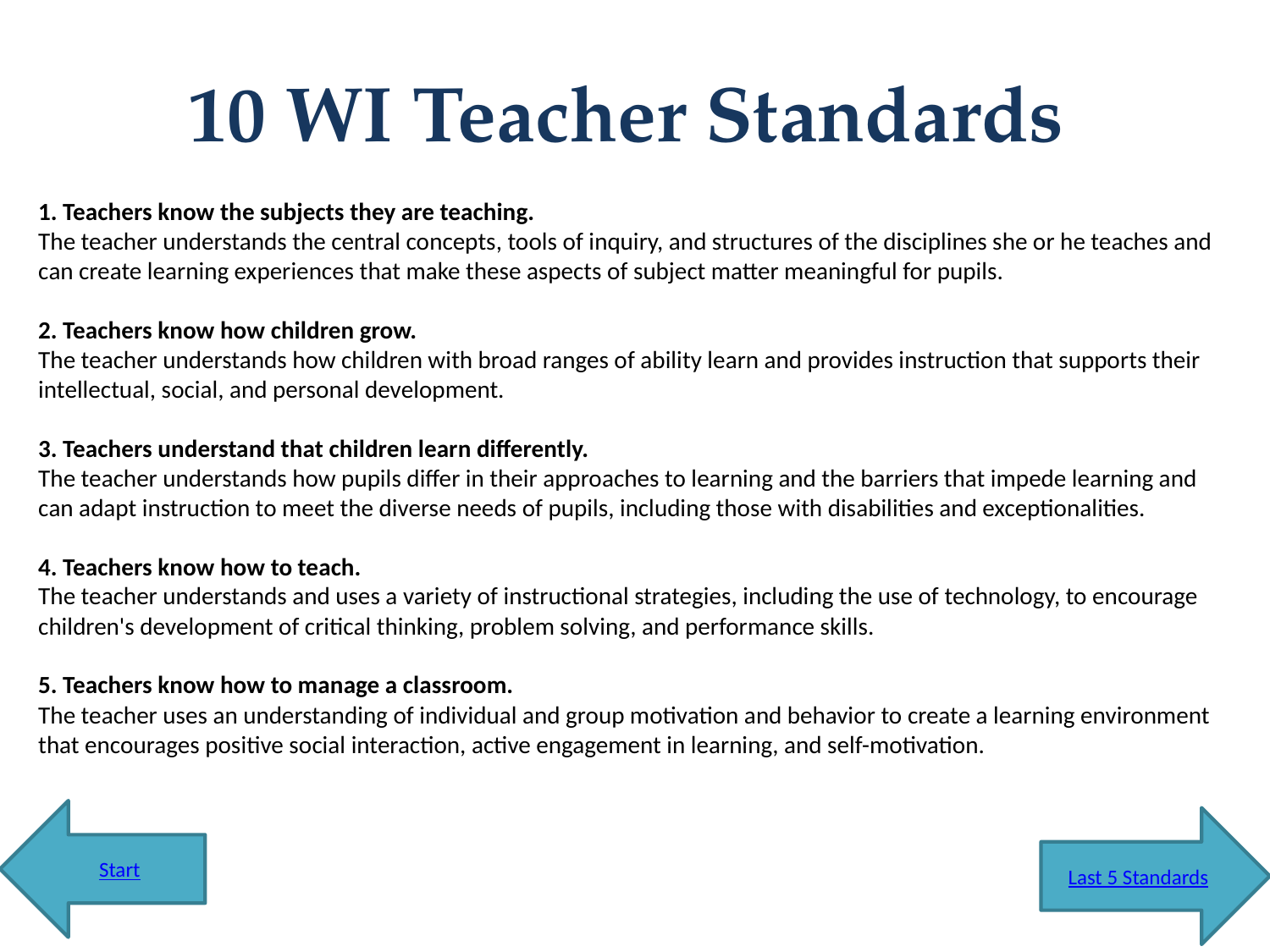

# 10 WI Teacher Standards
1. Teachers know the subjects they are teaching.
The teacher understands the central concepts, tools of inquiry, and structures of the disciplines she or he teaches and can create learning experiences that make these aspects of subject matter meaningful for pupils.

2. Teachers know how children grow.
The teacher understands how children with broad ranges of ability learn and provides instruction that supports their intellectual, social, and personal development.

3. Teachers understand that children learn differently.
The teacher understands how pupils differ in their approaches to learning and the barriers that impede learning and can adapt instruction to meet the diverse needs of pupils, including those with disabilities and exceptionalities.

4. Teachers know how to teach.
The teacher understands and uses a variety of instructional strategies, including the use of technology, to encourage children's development of critical thinking, problem solving, and performance skills.

5. Teachers know how to manage a classroom.
The teacher uses an understanding of individual and group motivation and behavior to create a learning environment that encourages positive social interaction, active engagement in learning, and self-motivation.

Start
Last 5 Standards